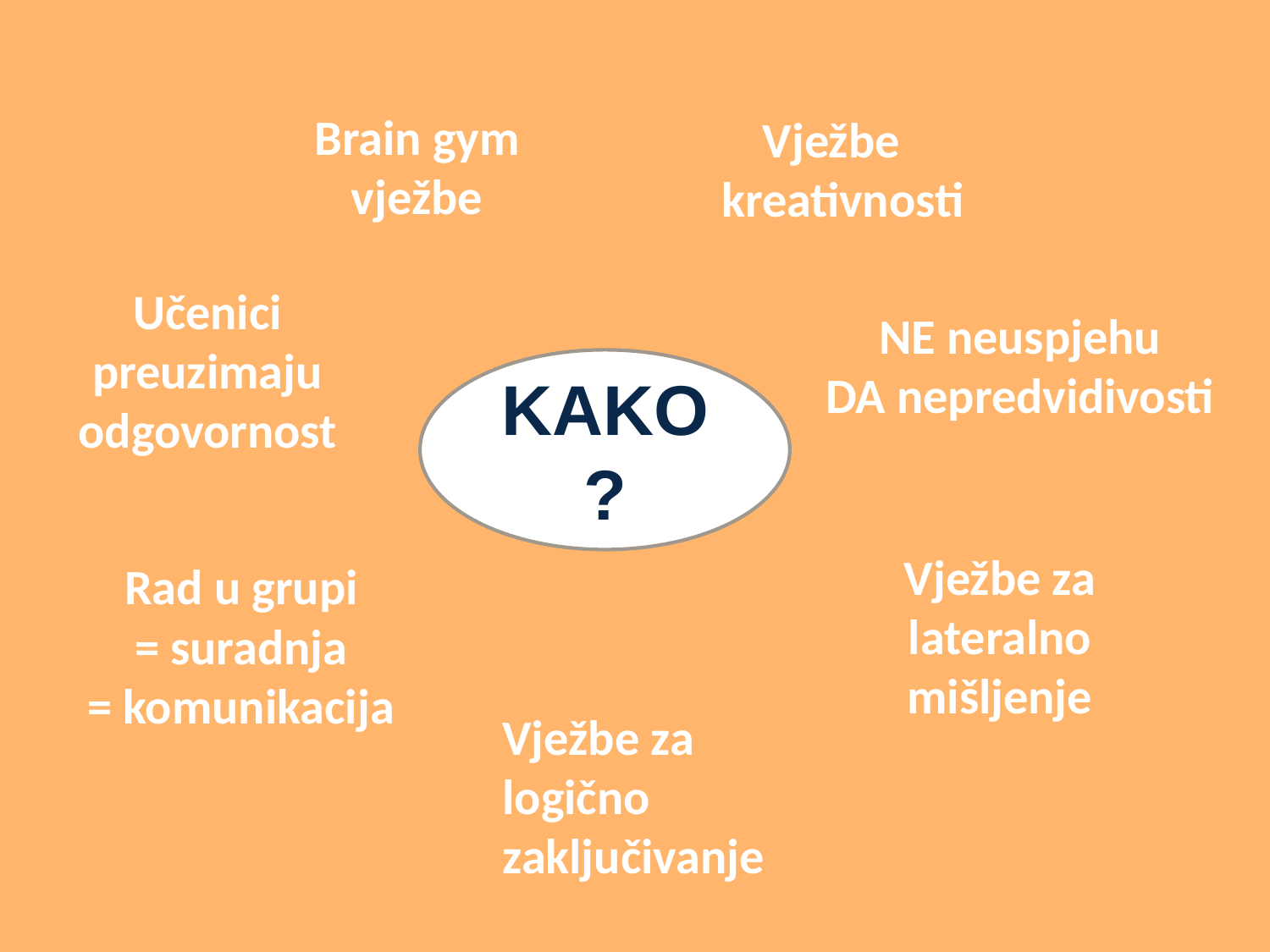

Brain gym vježbe
Vježbe
kreativnosti
Učenici preuzimaju odgovornost
NE neuspjehu
DA nepredvidivosti
KAKO?
Vježbe za lateralno mišljenje
Rad u grupi
= suradnja
= komunikacija
Vježbe za logično zaključivanje